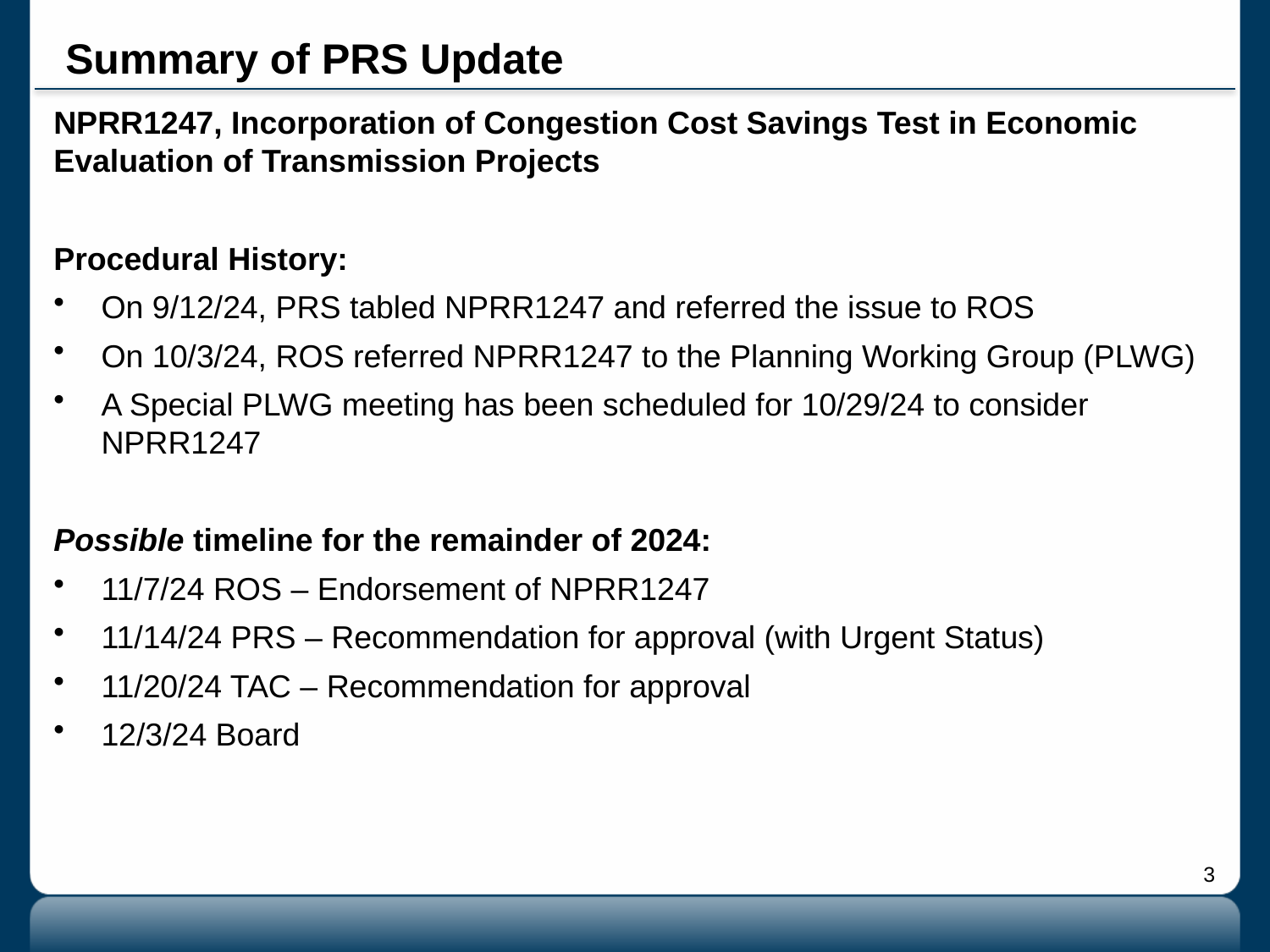

# Summary of PRS Update
NPRR1247, Incorporation of Congestion Cost Savings Test in Economic Evaluation of Transmission Projects

Procedural History:
On 9/12/24, PRS tabled NPRR1247 and referred the issue to ROS
On 10/3/24, ROS referred NPRR1247 to the Planning Working Group (PLWG)
A Special PLWG meeting has been scheduled for 10/29/24 to consider NPRR1247

Possible timeline for the remainder of 2024:
11/7/24 ROS – Endorsement of NPRR1247
11/14/24 PRS – Recommendation for approval (with Urgent Status)
11/20/24 TAC – Recommendation for approval
12/3/24 Board